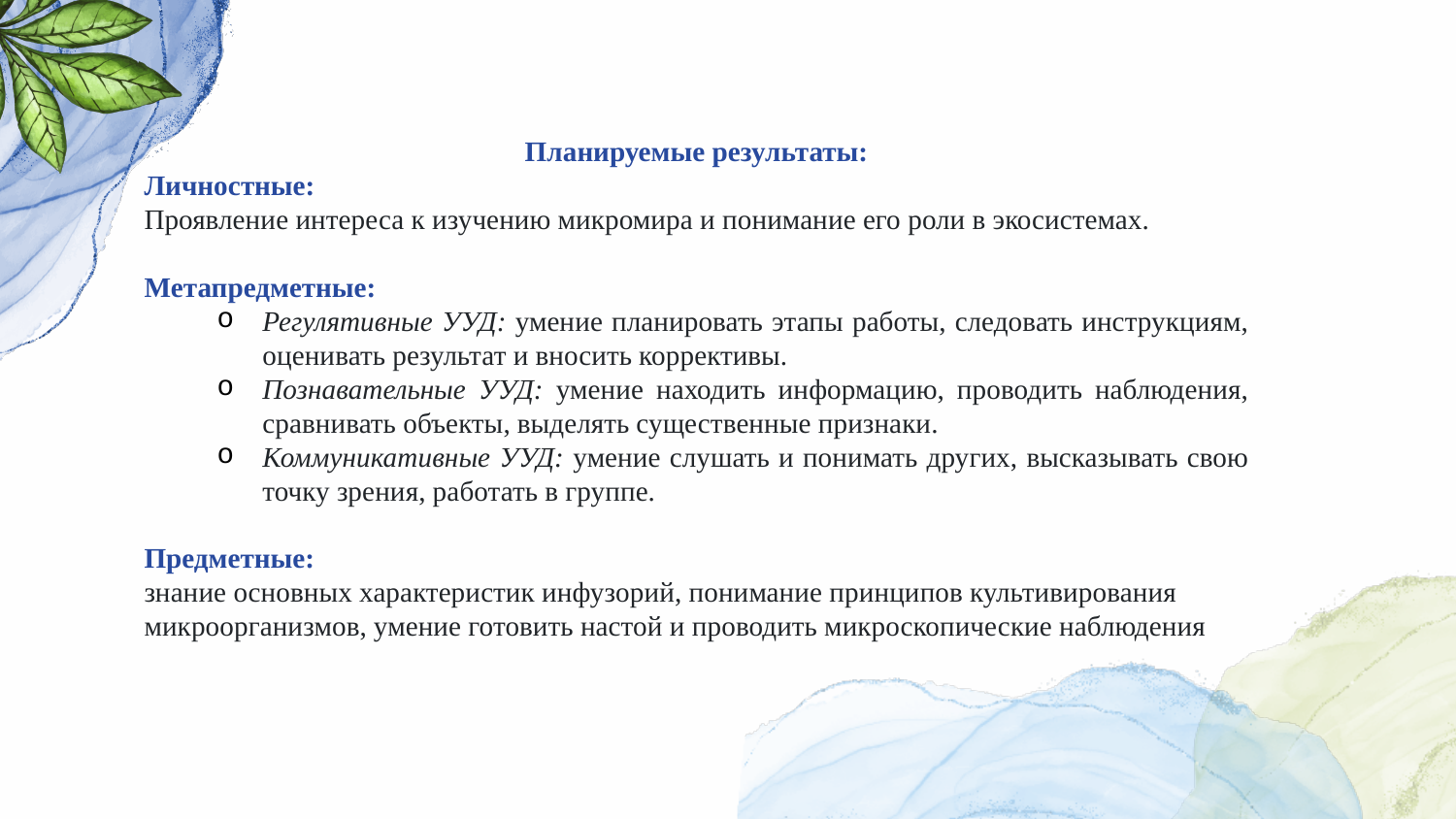

Планируемые результаты:
Личностные:
Проявление интереса к изучению микромира и понимание его роли в экосистемах.

Метапредметные:
Регулятивные УУД: умение планировать этапы работы, следовать инструкциям, оценивать результат и вносить коррективы.
Познавательные УУД: умение находить информацию, проводить наблюдения, сравнивать объекты, выделять существенные признаки.
Коммуникативные УУД: умение слушать и понимать других, высказывать свою точку зрения, работать в группе.

Предметные:
знание основных характеристик инфузорий, понимание принципов культивирования микроорганизмов, умение готовить настой и проводить микроскопические наблюдения